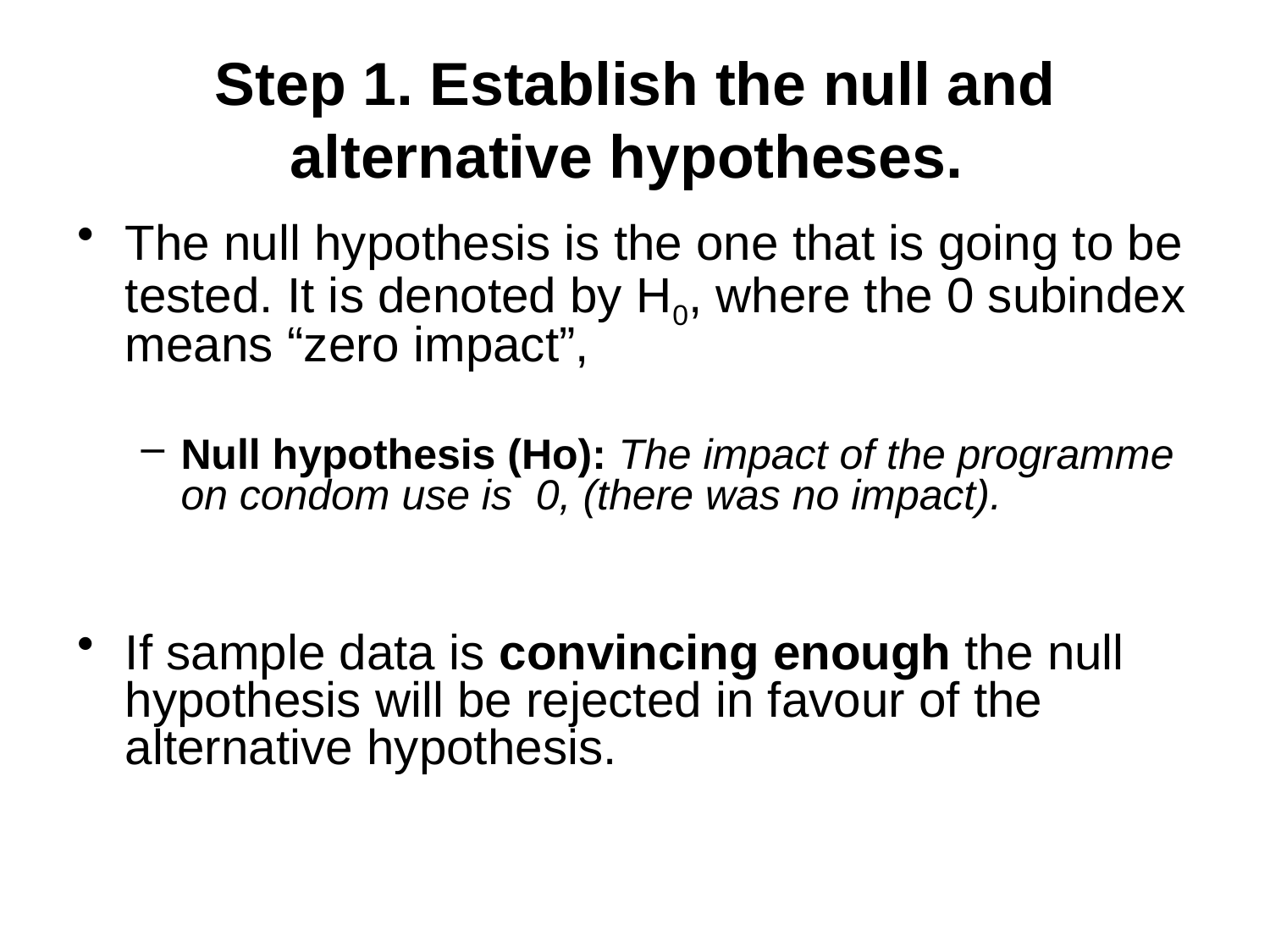

Step 1. Establish the null and alternative hypotheses.
The null hypothesis is the one that is going to be tested. It is denoted by H0, where the 0 subindex means “zero impact”,

Null hypothesis (Ho): The impact of the programme on condom use is  0, (there was no impact).

If sample data is convincing enough the null hypothesis will be rejected in favour of the alternative hypothesis.